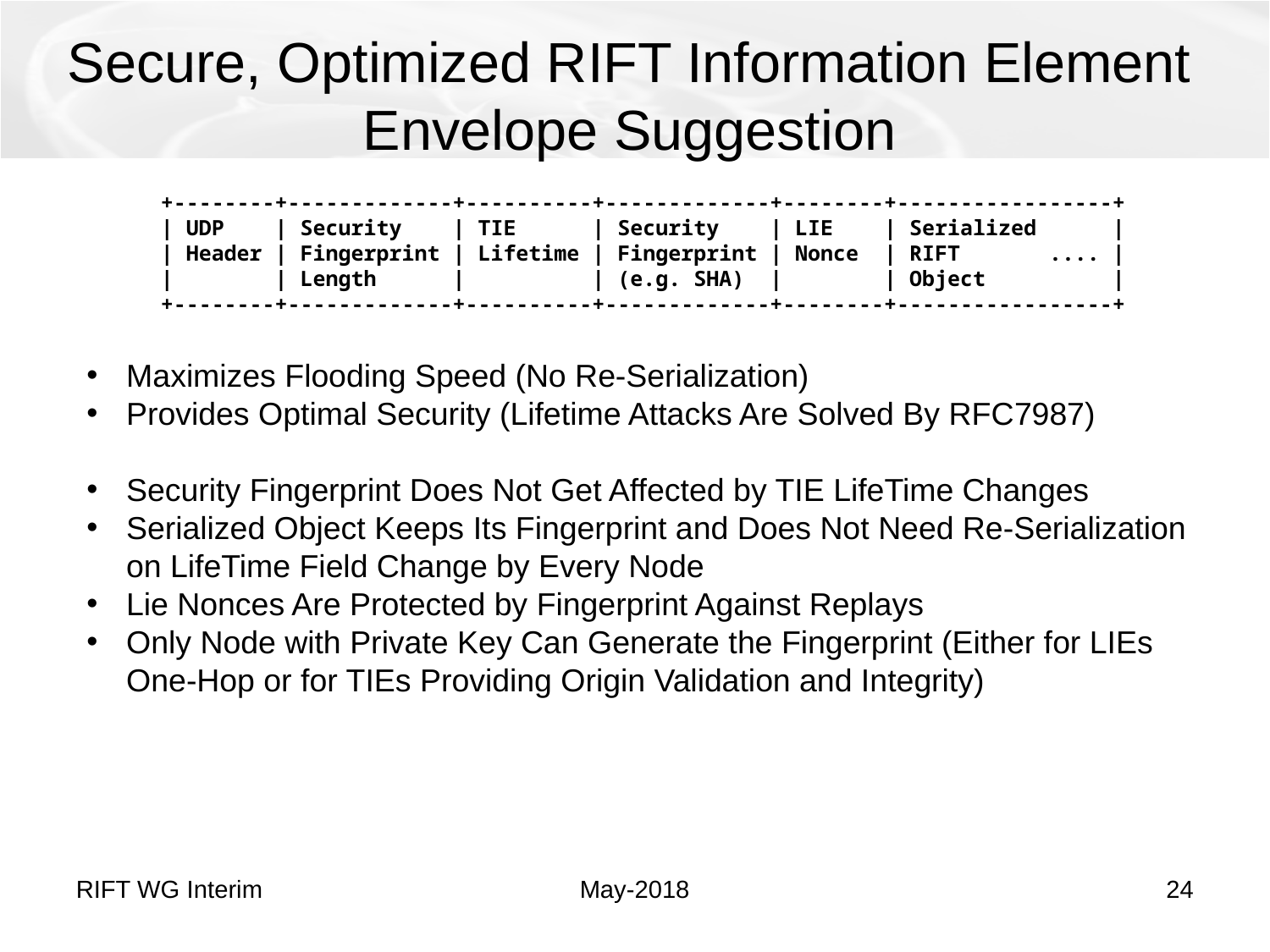

# Secure, Optimized RIFT Information Element Envelope Suggestion
+--------+-------------+----------+-------------+--------+-----------------+
| UDP    | Security    | TIE      | Security    | LIE    | Serialized      |
| Header | Fingerprint | Lifetime | Fingerprint | Nonce  | RIFT       .... |
|        | Length      |          | (e.g. SHA)  |        | Object          |
+--------+-------------+----------+-------------+--------+-----------------+

Maximizes Flooding Speed (No Re-Serialization)
Provides Optimal Security (Lifetime Attacks Are Solved By RFC7987)

Security Fingerprint Does Not Get Affected by TIE LifeTime Changes
Serialized Object Keeps Its Fingerprint and Does Not Need Re-Serialization on LifeTime Field Change by Every Node
Lie Nonces Are Protected by Fingerprint Against Replays
Only Node with Private Key Can Generate the Fingerprint (Either for LIEs One-Hop or for TIEs Providing Origin Validation and Integrity)
RIFT WG Interim
May-2018
24